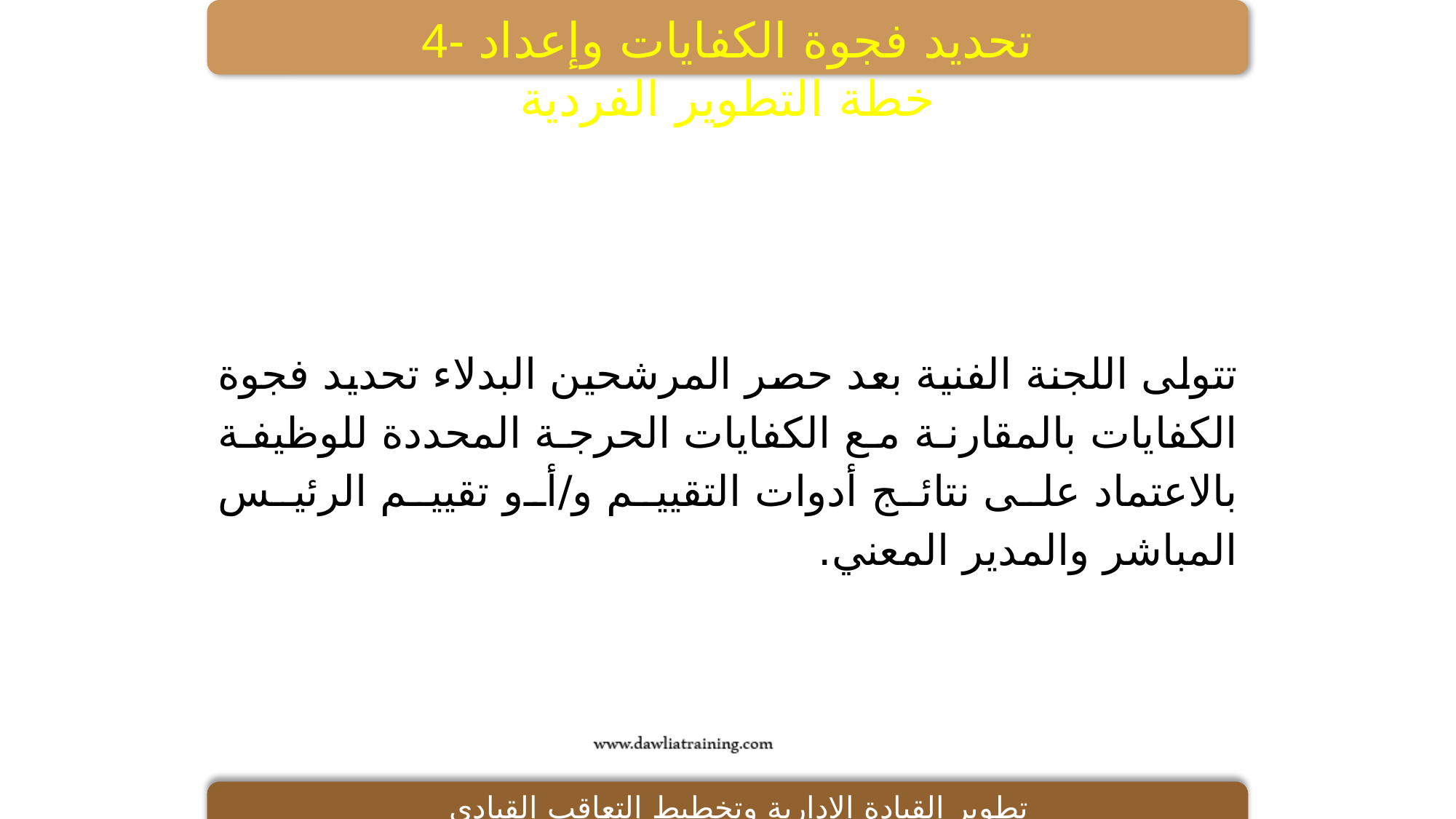

4- تحديد فجوة الكفايات وإعداد خطة التطوير الفردية
تتولى اللجنة الفنية بعد حصر المرشحين البدلاء تحديد فجوة الكفايات بالمقارنة مع الكفايات الحرجة المحددة للوظيفة بالاعتماد على نتائج أدوات التقييم و/أو تقييم الرئيس المباشر والمدير المعني.

تطوير القيادة الإدارية وتخطيط التعاقب القيادي